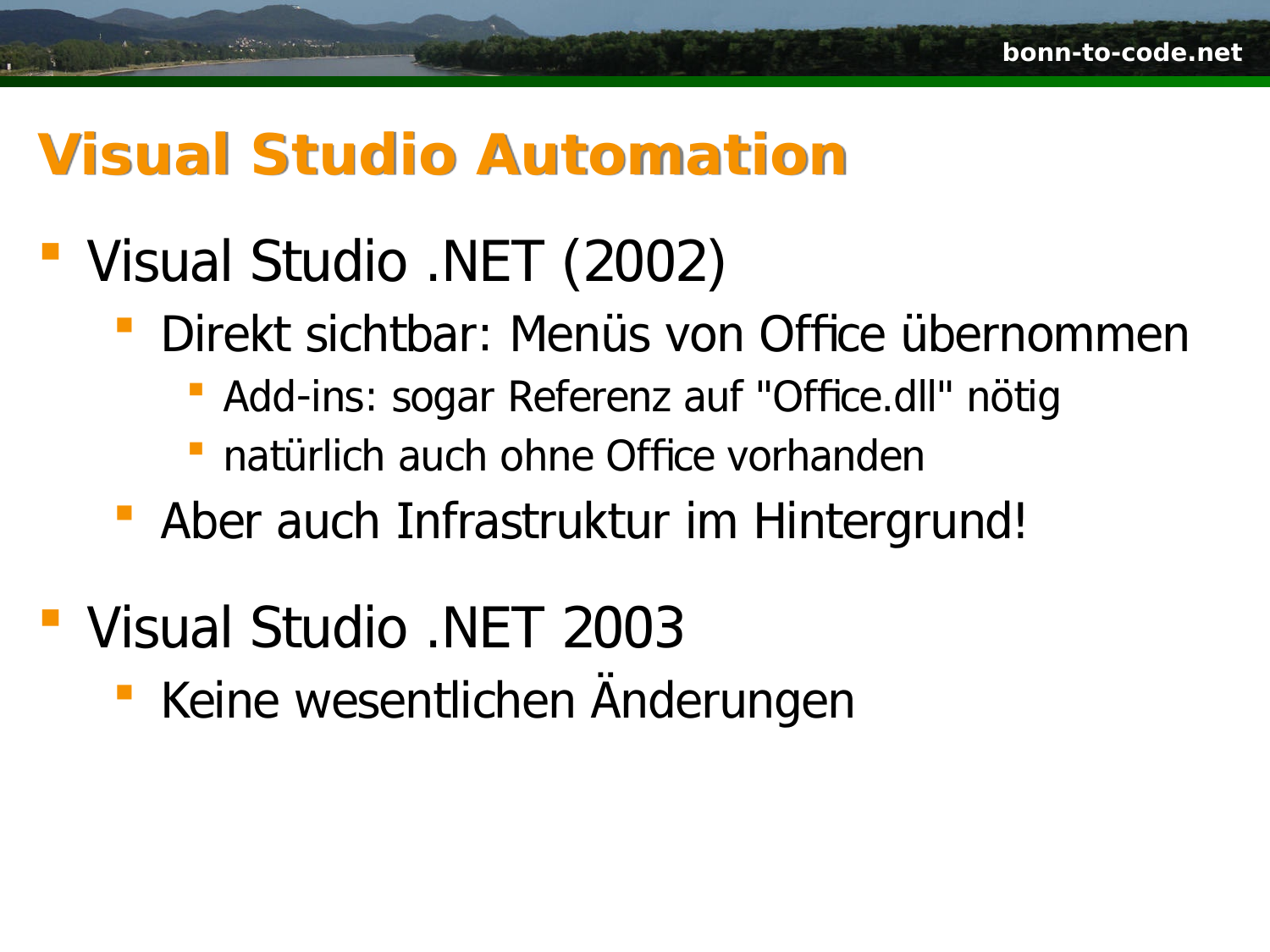

# Visual Studio Automation
Visual Studio .NET (2002)
Direkt sichtbar: Menüs von Office übernommen
Add-ins: sogar Referenz auf "Office.dll" nötig
natürlich auch ohne Office vorhanden
Aber auch Infrastruktur im Hintergrund!
Visual Studio .NET 2003
Keine wesentlichen Änderungen